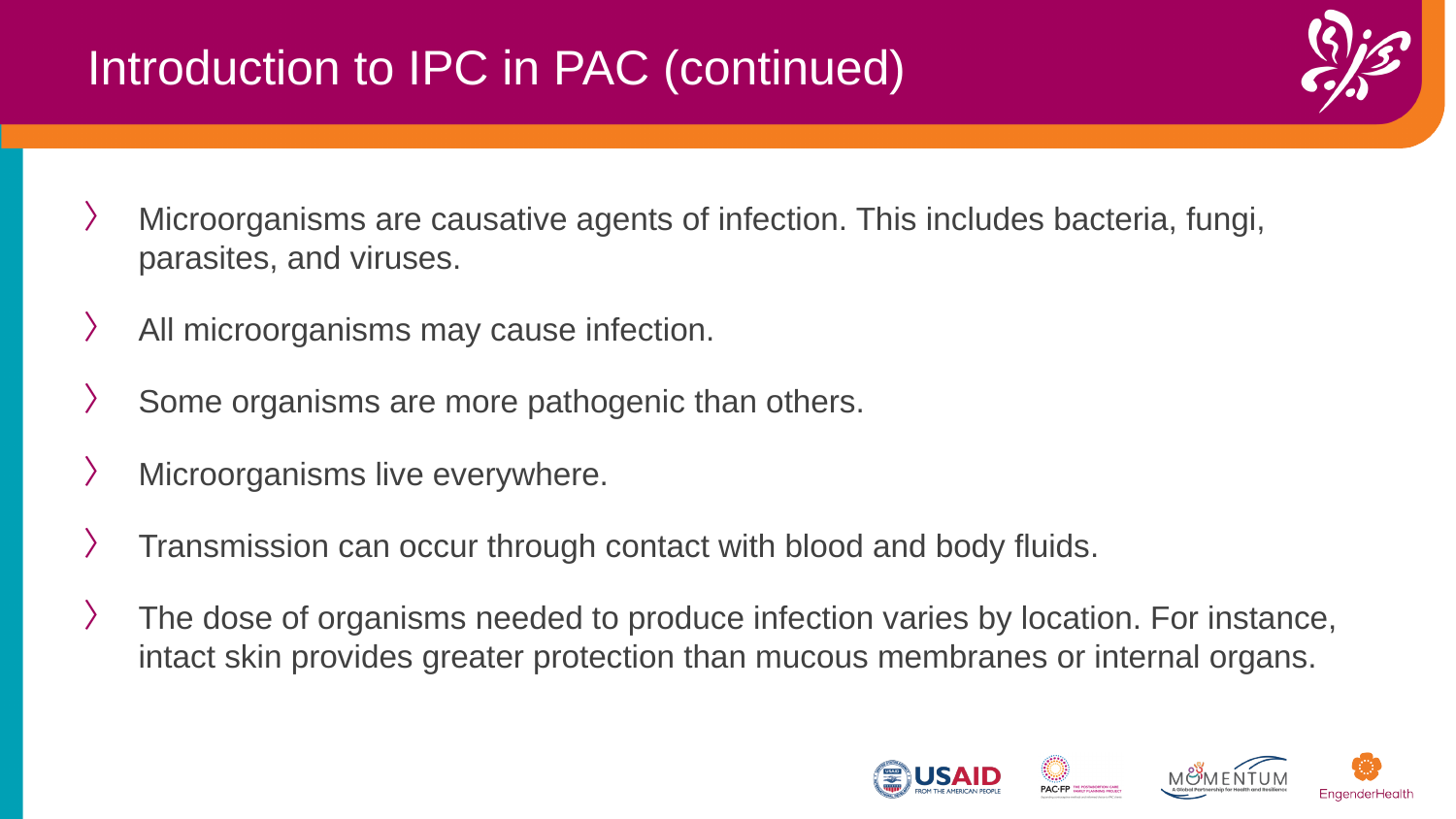

Introduction to IPC in PAC (continued)
Microorganisms are causative agents of infection. This includes bacteria, fungi, parasites, and viruses. ​
All microorganisms may cause infection. ​
Some organisms are more pathogenic than others.  ​
Microorganisms live everywhere.  ​
Transmission can occur through contact with blood and body fluids.
The dose of organisms needed to produce infection varies by location. For instance, intact skin provides greater protection than mucous membranes or internal organs.